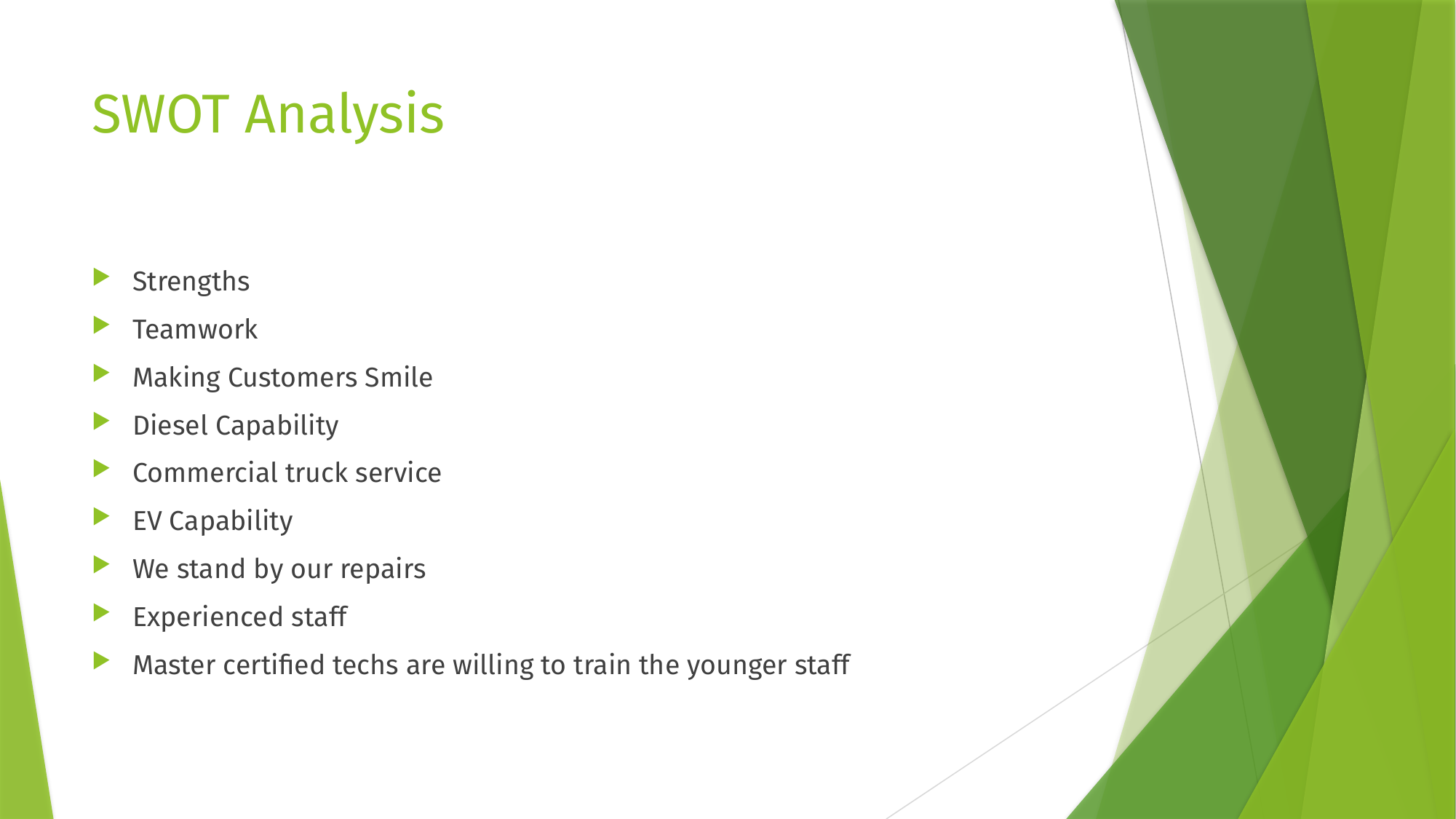

# SWOT Analysis
Strengths
Teamwork
Making Customers Smile
Diesel Capability
Commercial truck service
EV Capability
We stand by our repairs
Experienced staff
Master certified techs are willing to train the younger staff